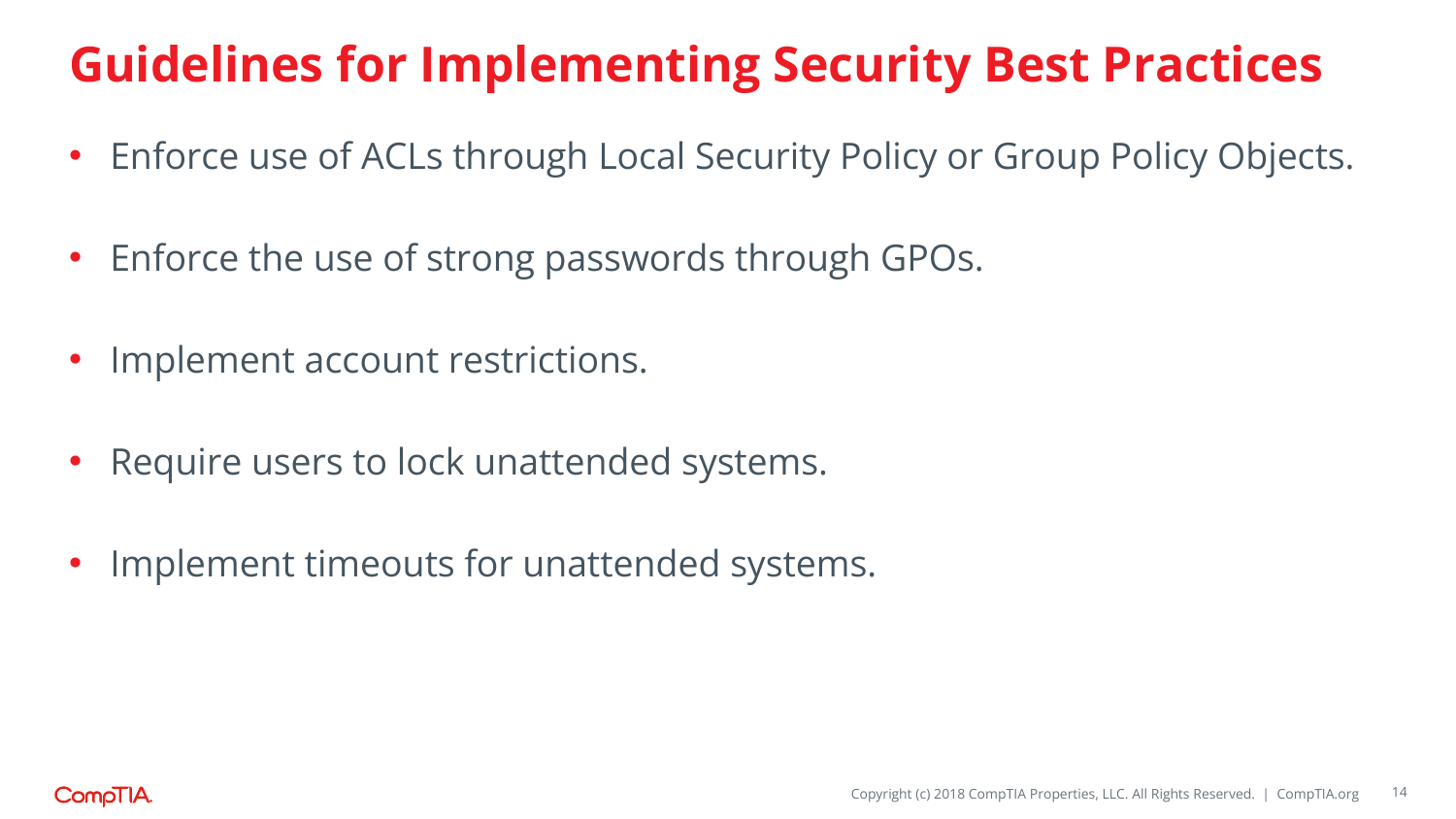

# Guidelines for Implementing Security Best Practices
Enforce use of ACLs through Local Security Policy or Group Policy Objects.

Enforce the use of strong passwords through GPOs.

Implement account restrictions.

Require users to lock unattended systems.

Implement timeouts for unattended systems.
14